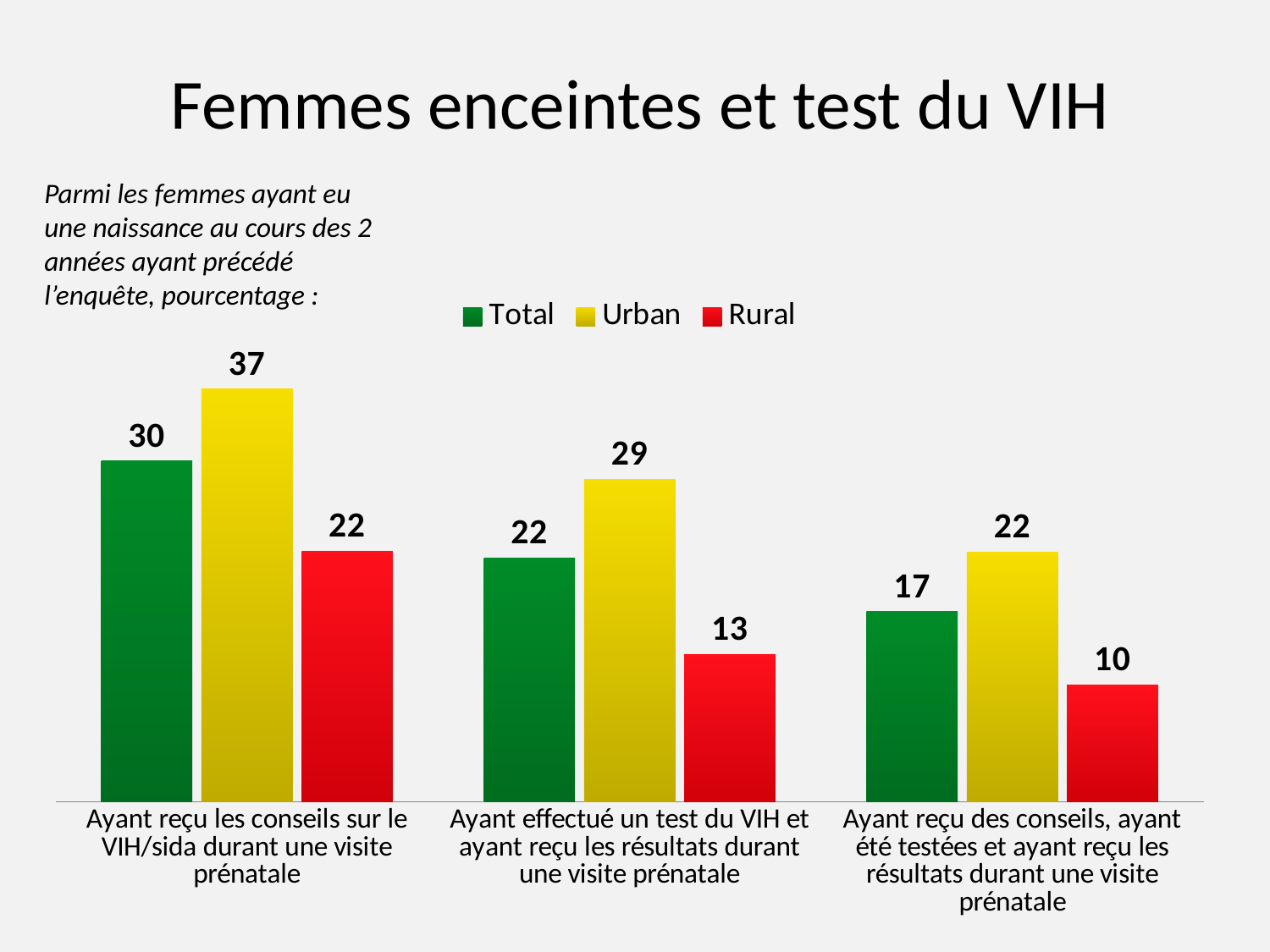

# Femmes enceintes et test du VIH
Parmi les femmes ayant eu une naissance au cours des 2 années ayant précédé l’enquête, pourcentage :

### Chart

| Category | Total | Urban | Rural |
|---|---|---|---|
| Ayant reçu les conseils sur le VIH/sida durant une visite prénatale | 30.3 | 36.7 | 22.3 |
| Ayant effectué un test du VIH et ayant reçu les résultats durant une visite prénatale | 21.7 | 28.7 | 13.1 |
| Ayant reçu des conseils, ayant été testées et ayant reçu les résultats durant une visite prénatale | 16.9 | 22.2 | 10.4 |